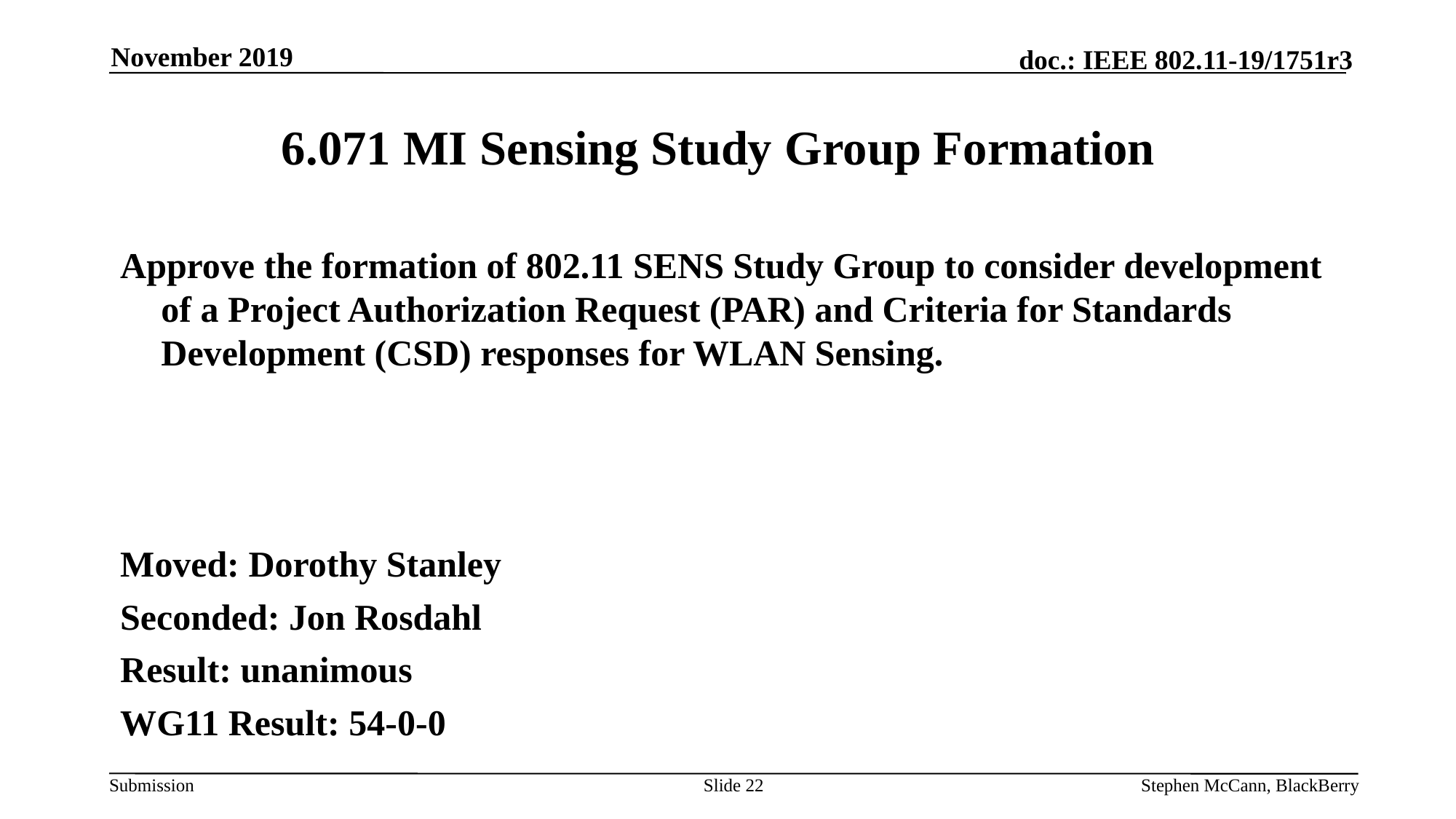

November 2019
# 6.071 MI Sensing Study Group Formation
Approve the formation of 802.11 SENS Study Group to consider development of a Project Authorization Request (PAR) and Criteria for Standards Development (CSD) responses for WLAN Sensing.

Moved: Dorothy Stanley
Seconded: Jon Rosdahl
Result: unanimous
WG11 Result: 54-0-0
Slide 22
Stephen McCann, BlackBerry